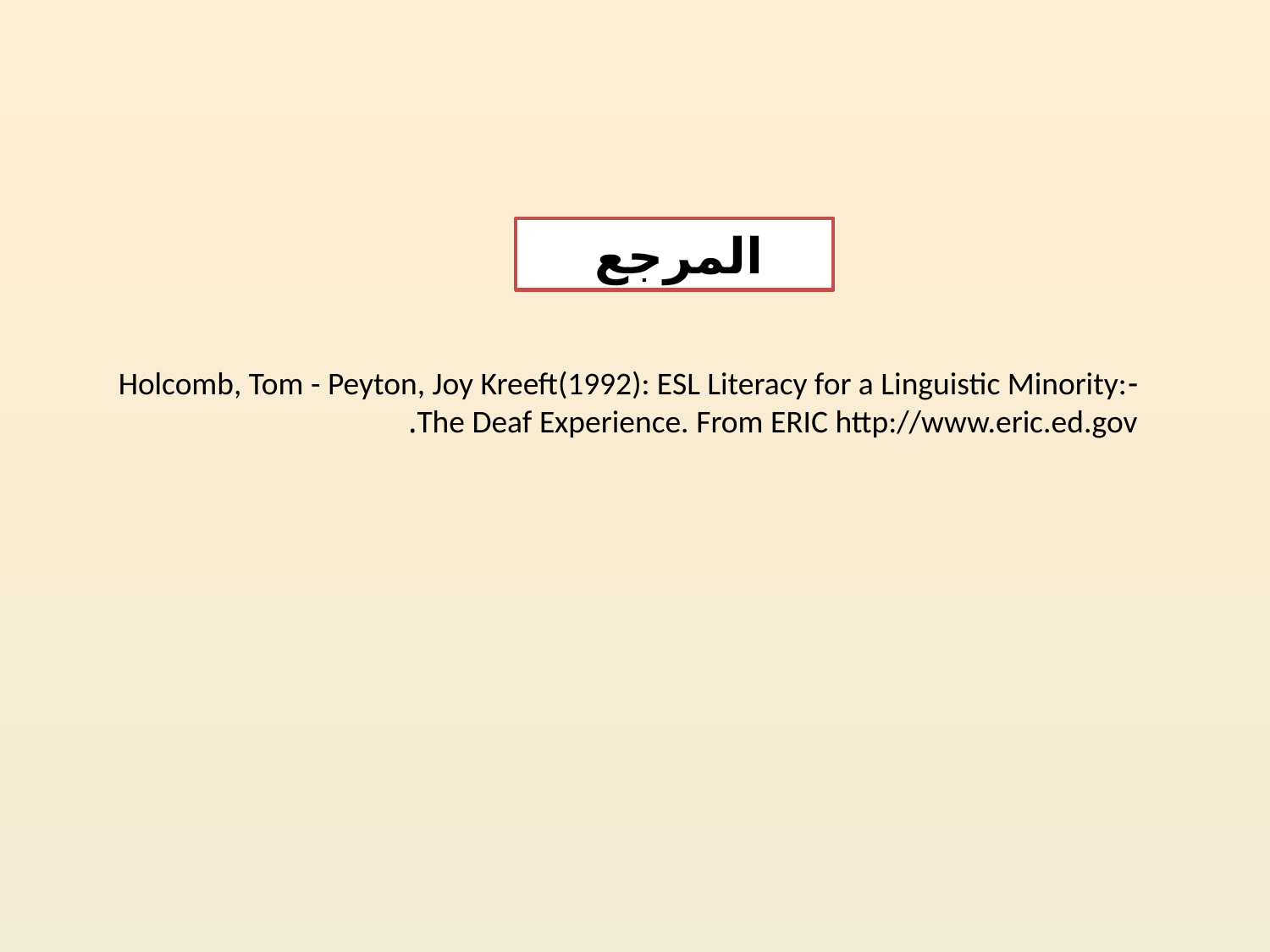

المرجع
-Holcomb, Tom - Peyton, Joy Kreeft(1992): ESL Literacy for a Linguistic Minority: The Deaf Experience. From ERIC http://www.eric.ed.gov.